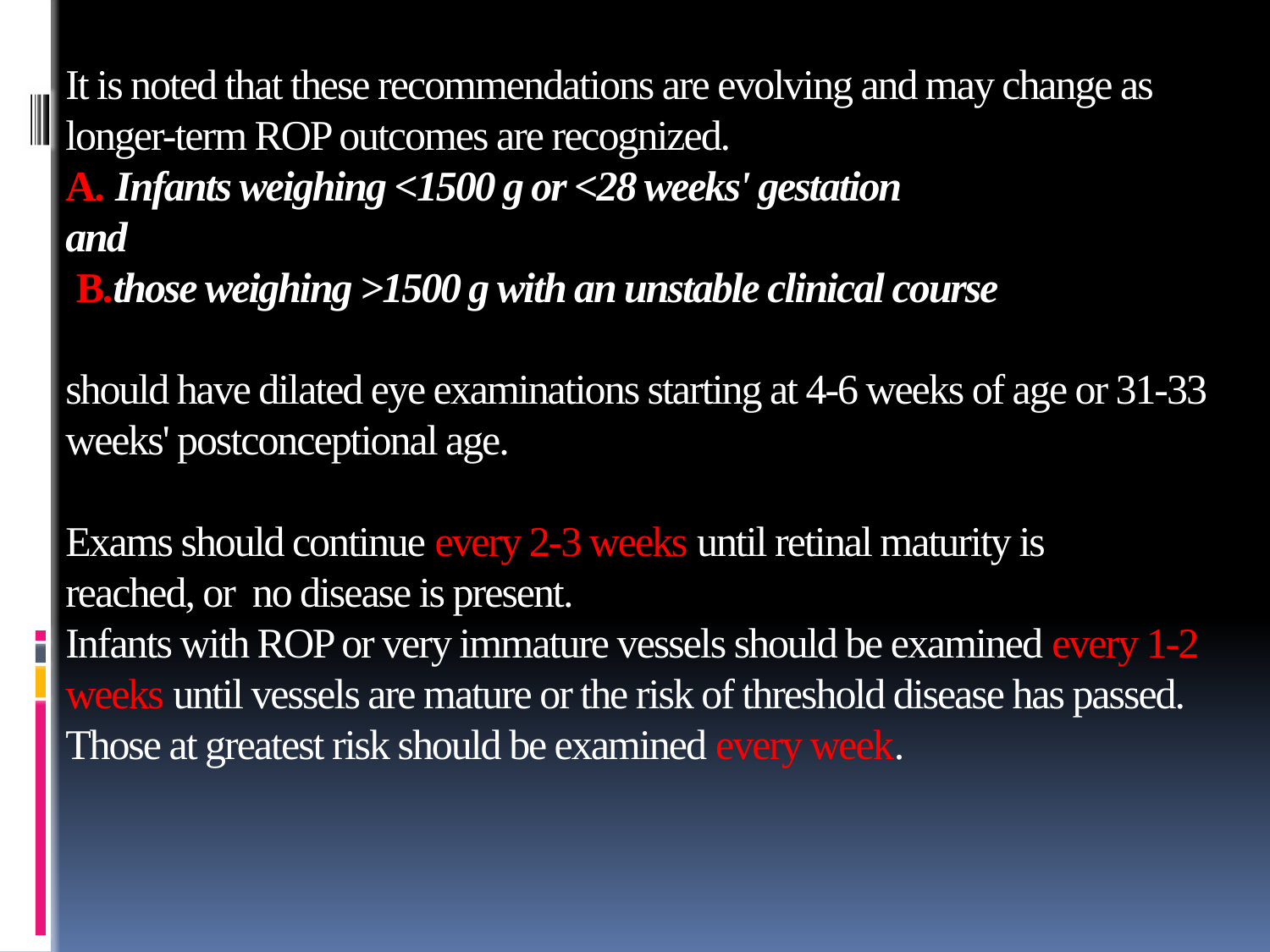

# It is noted that these recommendations are evolving and may change as longer-term ROP outcomes are recognized. A. Infants weighing <1500 g or <28 weeks' gestation and B.those weighing >1500 g with an unstable clinical course should have dilated eye examinations starting at 4-6 weeks of age or 31-33 weeks' postconceptional age. Exams should continue every 2-3 weeks until retinal maturity is reached, or  no disease is present. Infants with ROP or very immature vessels should be examined every 1-2 weeks until vessels are mature or the risk of threshold disease has passed. Those at greatest risk should be examined every week.